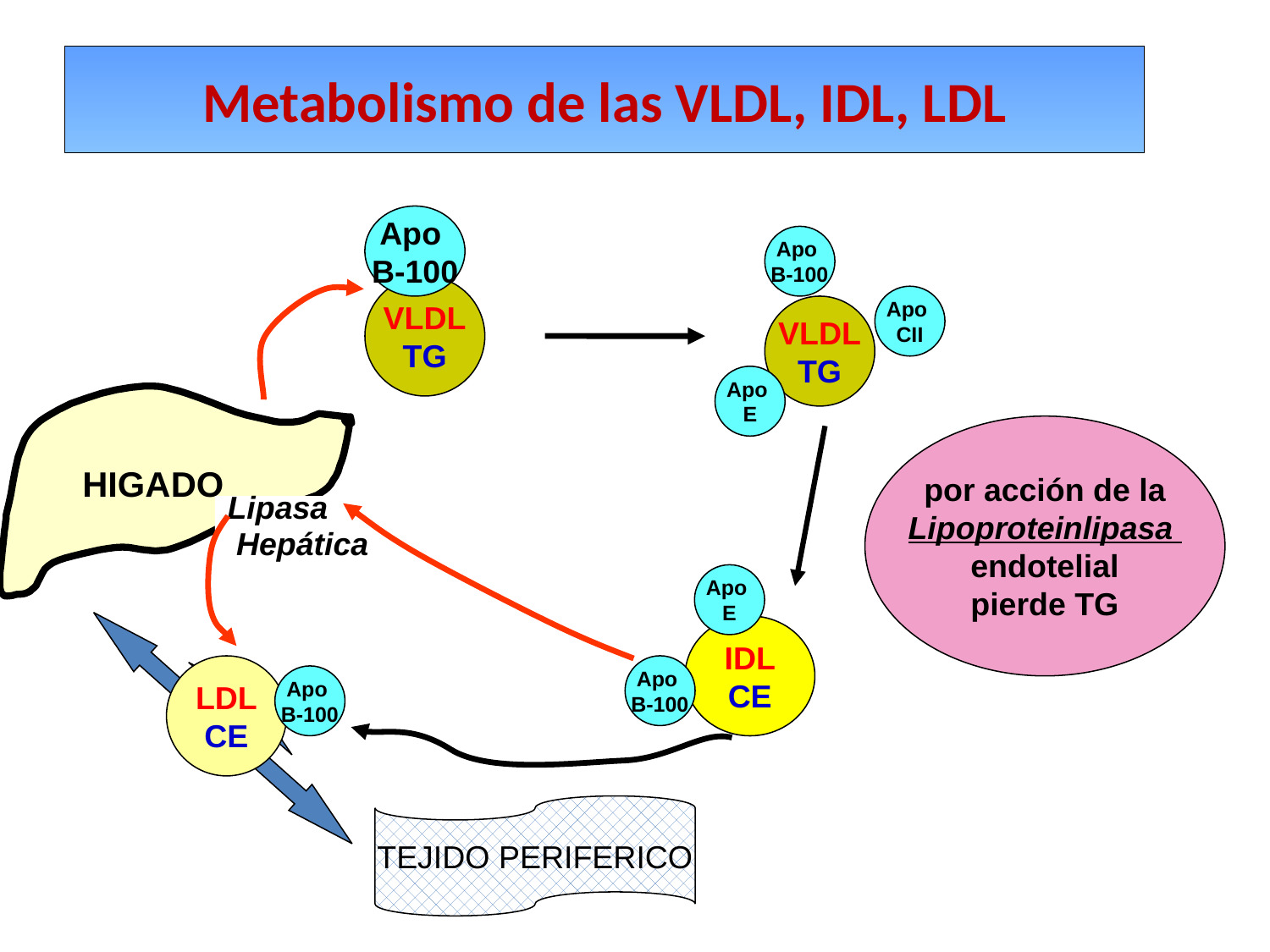

# Metabolismo de las VLDL, IDL, LDL
Apo
B-100
Apo
B-100
VLDL
TG
Apo
CII
VLDL
TG

Apo
E

HIGADO
por acción de la
Lipoproteinlipasa
endotelial
pierde TG

Lipasa
 Hepática

LDL
CE

Apo
B-100

Apo
E

IDL
CE

Apo
B-100
TEJIDO PERIFERICO